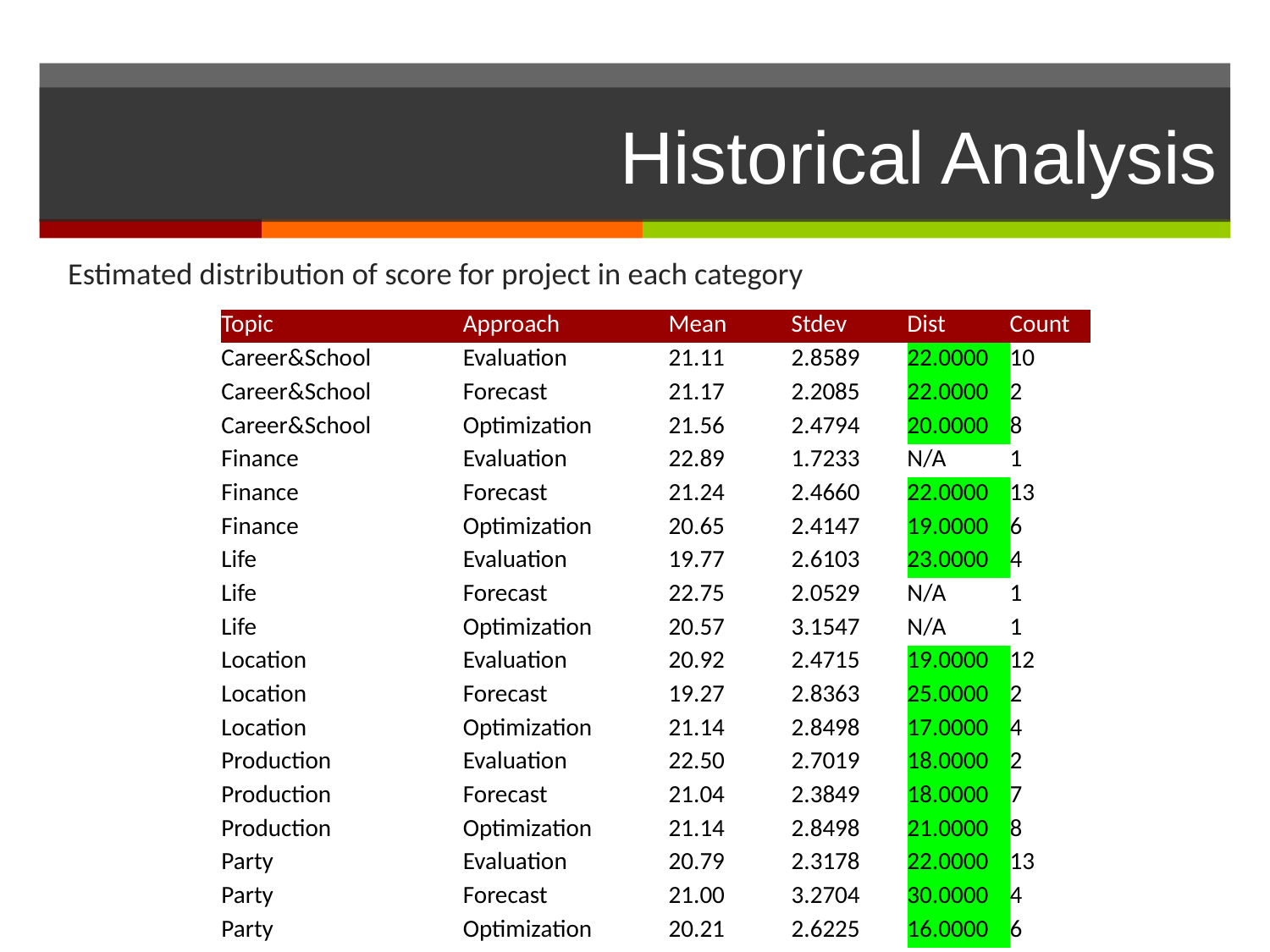

# Historical Analysis
Estimated distribution of score for project in each category
| Topic | Approach | Mean | Stdev | Dist | Count |
| --- | --- | --- | --- | --- | --- |
| Career&School | Evaluation | 21.11 | 2.8589 | 22.0000 | 10 |
| Career&School | Forecast | 21.17 | 2.2085 | 22.0000 | 2 |
| Career&School | Optimization | 21.56 | 2.4794 | 20.0000 | 8 |
| Finance | Evaluation | 22.89 | 1.7233 | N/A | 1 |
| Finance | Forecast | 21.24 | 2.4660 | 22.0000 | 13 |
| Finance | Optimization | 20.65 | 2.4147 | 19.0000 | 6 |
| Life | Evaluation | 19.77 | 2.6103 | 23.0000 | 4 |
| Life | Forecast | 22.75 | 2.0529 | N/A | 1 |
| Life | Optimization | 20.57 | 3.1547 | N/A | 1 |
| Location | Evaluation | 20.92 | 2.4715 | 19.0000 | 12 |
| Location | Forecast | 19.27 | 2.8363 | 25.0000 | 2 |
| Location | Optimization | 21.14 | 2.8498 | 17.0000 | 4 |
| Production | Evaluation | 22.50 | 2.7019 | 18.0000 | 2 |
| Production | Forecast | 21.04 | 2.3849 | 18.0000 | 7 |
| Production | Optimization | 21.14 | 2.8498 | 21.0000 | 8 |
| Party | Evaluation | 20.79 | 2.3178 | 22.0000 | 13 |
| Party | Forecast | 21.00 | 3.2704 | 30.0000 | 4 |
| Party | Optimization | 20.21 | 2.6225 | 16.0000 | 6 |